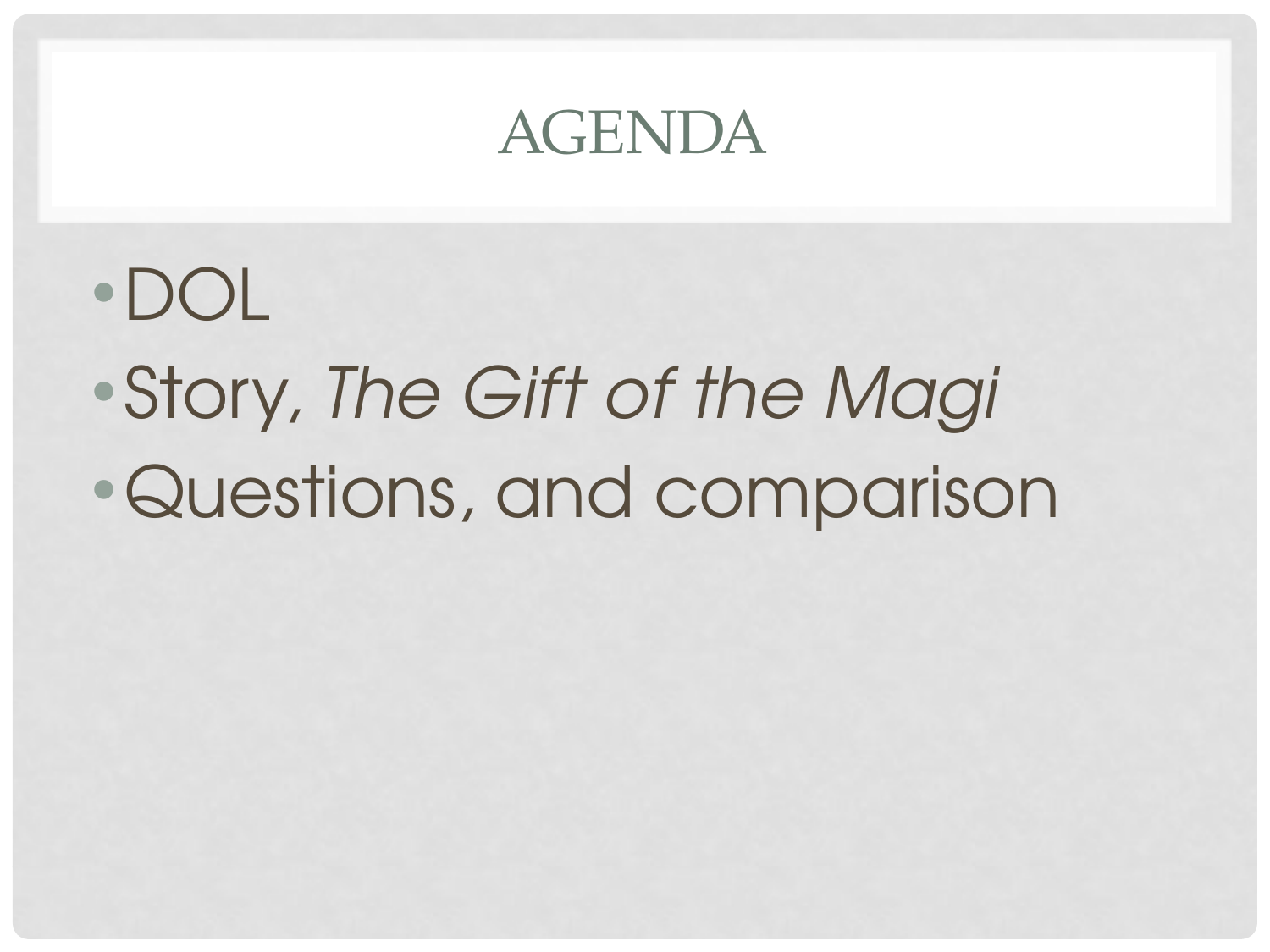

# Agenda
DOL
Story, The Gift of the Magi
Questions, and comparison